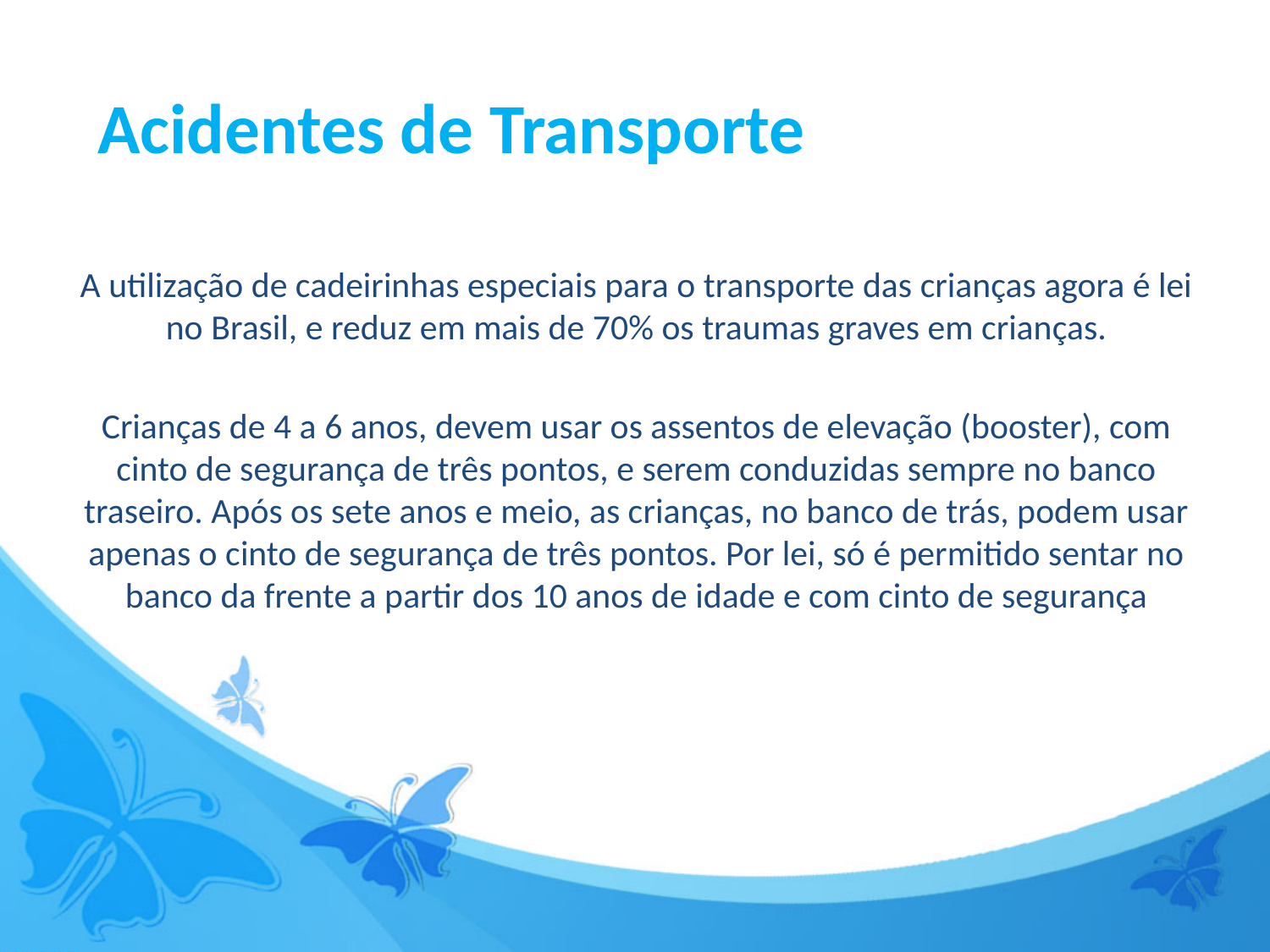

Acidentes de Transporte
A utilização de cadeirinhas especiais para o transporte das crianças agora é lei no Brasil, e reduz em mais de 70% os traumas graves em crianças.

Crianças de 4 a 6 anos, devem usar os assentos de elevação (booster), com cinto de segurança de três pontos, e serem conduzidas sempre no banco traseiro. Após os sete anos e meio, as crianças, no banco de trás, podem usar apenas o cinto de segurança de três pontos. Por lei, só é permitido sentar no banco da frente a partir dos 10 anos de idade e com cinto de segurança